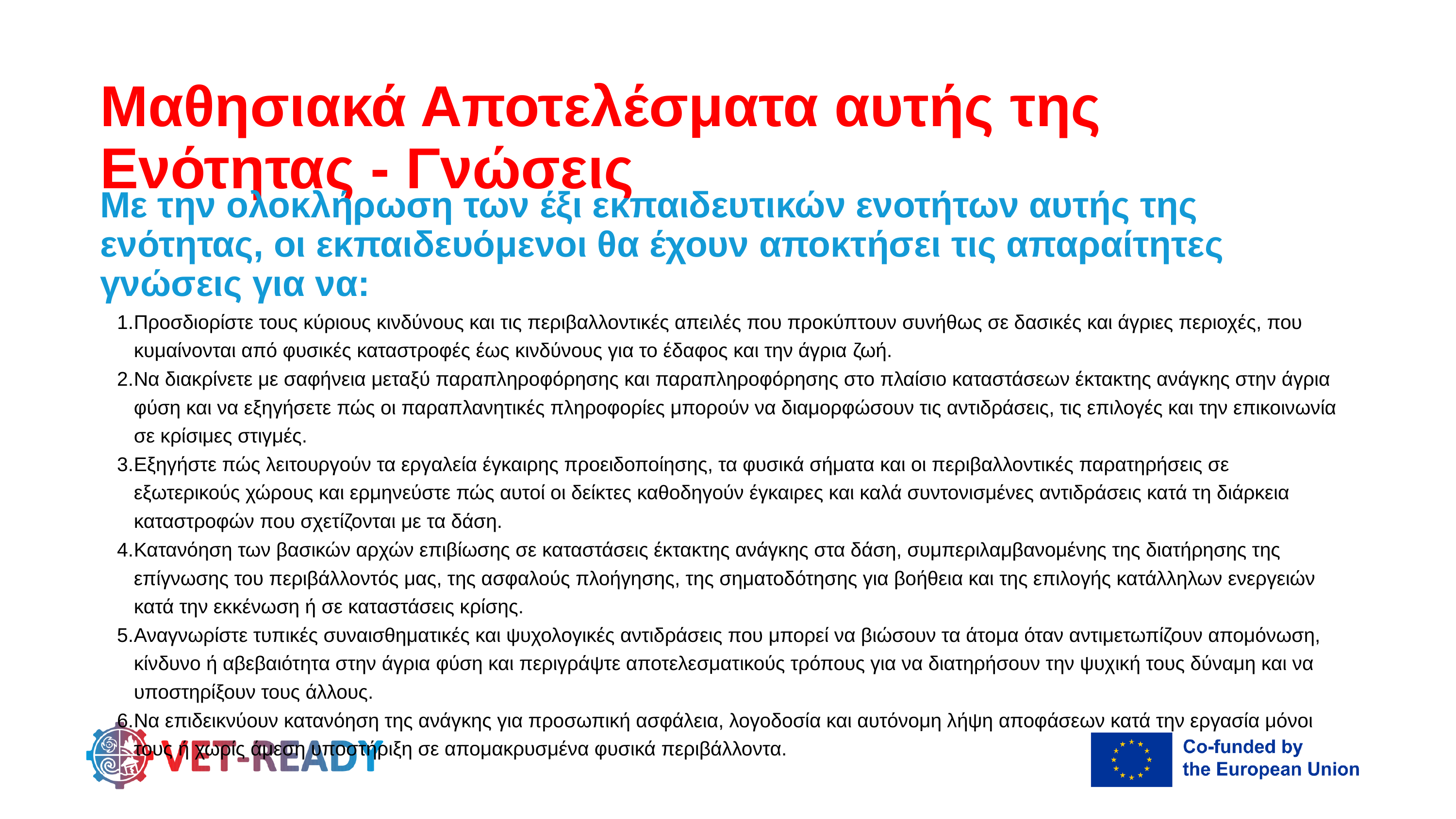

Μαθησιακά Αποτελέσματα αυτής της Ενότητας - Γνώσεις

Με την ολοκλήρωση των έξι εκπαιδευτικών ενοτήτων αυτής της ενότητας, οι εκπαιδευόμενοι θα έχουν αποκτήσει τις απαραίτητες γνώσεις για να:
Προσδιορίστε τους κύριους κινδύνους και τις περιβαλλοντικές απειλές που προκύπτουν συνήθως σε δασικές και άγριες περιοχές, που κυμαίνονται από φυσικές καταστροφές έως κινδύνους για το έδαφος και την άγρια ​​ζωή.
Να διακρίνετε με σαφήνεια μεταξύ παραπληροφόρησης και παραπληροφόρησης στο πλαίσιο καταστάσεων έκτακτης ανάγκης στην άγρια ​​φύση και να εξηγήσετε πώς οι παραπλανητικές πληροφορίες μπορούν να διαμορφώσουν τις αντιδράσεις, τις επιλογές και την επικοινωνία σε κρίσιμες στιγμές.
Εξηγήστε πώς λειτουργούν τα εργαλεία έγκαιρης προειδοποίησης, τα φυσικά σήματα και οι περιβαλλοντικές παρατηρήσεις σε εξωτερικούς χώρους και ερμηνεύστε πώς αυτοί οι δείκτες καθοδηγούν έγκαιρες και καλά συντονισμένες αντιδράσεις κατά τη διάρκεια καταστροφών που σχετίζονται με τα δάση.
Κατανόηση των βασικών αρχών επιβίωσης σε καταστάσεις έκτακτης ανάγκης στα δάση, συμπεριλαμβανομένης της διατήρησης της επίγνωσης του περιβάλλοντός μας, της ασφαλούς πλοήγησης, της σηματοδότησης για βοήθεια και της επιλογής κατάλληλων ενεργειών κατά την εκκένωση ή σε καταστάσεις κρίσης.
Αναγνωρίστε τυπικές συναισθηματικές και ψυχολογικές αντιδράσεις που μπορεί να βιώσουν τα άτομα όταν αντιμετωπίζουν απομόνωση, κίνδυνο ή αβεβαιότητα στην άγρια ​​φύση και περιγράψτε αποτελεσματικούς τρόπους για να διατηρήσουν την ψυχική τους δύναμη και να υποστηρίξουν τους άλλους.
Να επιδεικνύουν κατανόηση της ανάγκης για προσωπική ασφάλεια, λογοδοσία και αυτόνομη λήψη αποφάσεων κατά την εργασία μόνοι τους ή χωρίς άμεση υποστήριξη σε απομακρυσμένα φυσικά περιβάλλοντα.